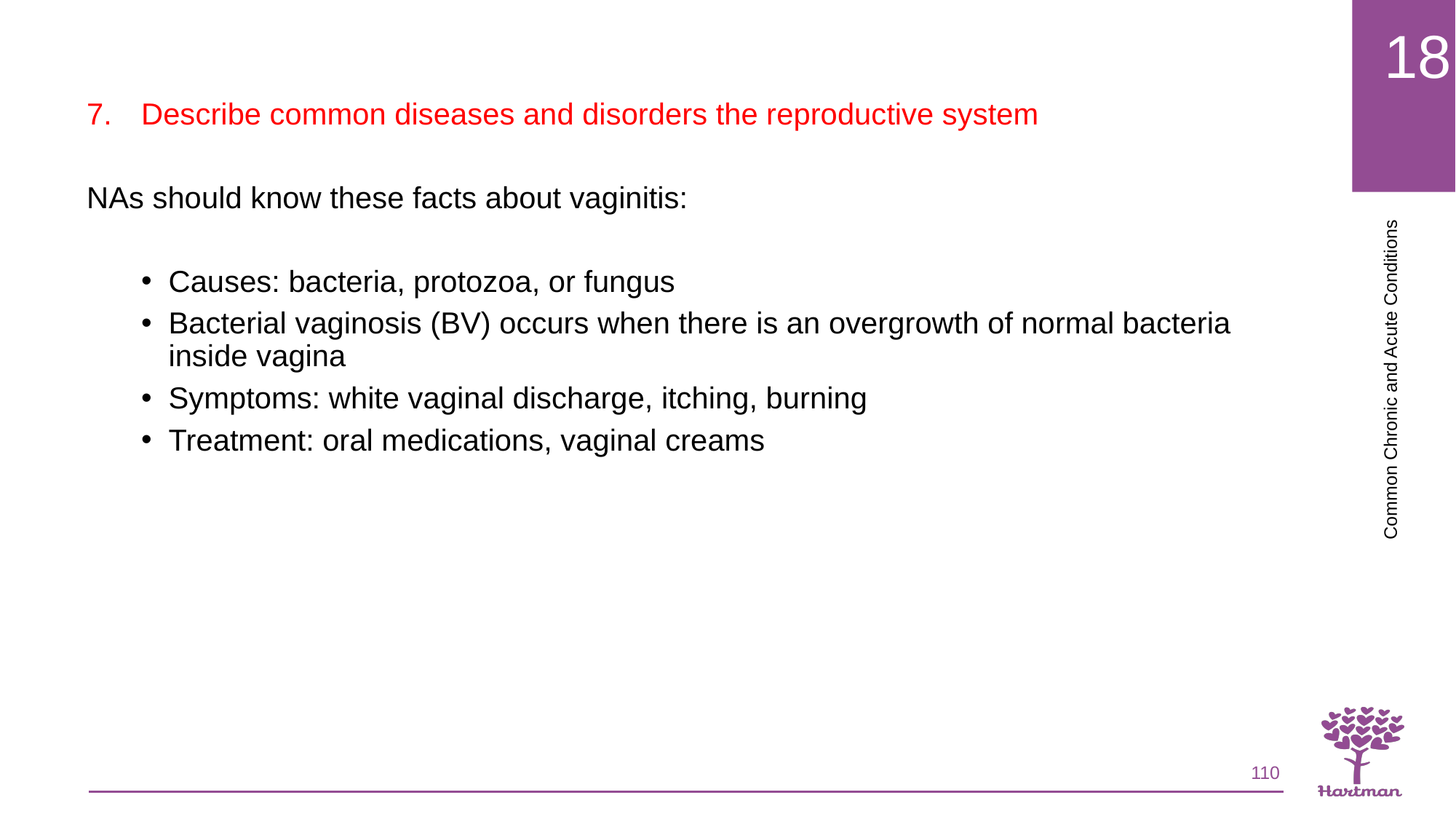

Describe common diseases and disorders the reproductive system

NAs should know these facts about vaginitis:

Causes: bacteria, protozoa, or fungus
Bacterial vaginosis (BV) occurs when there is an overgrowth of normal bacteria inside vagina
Symptoms: white vaginal discharge, itching, burning
Treatment: oral medications, vaginal creams

110